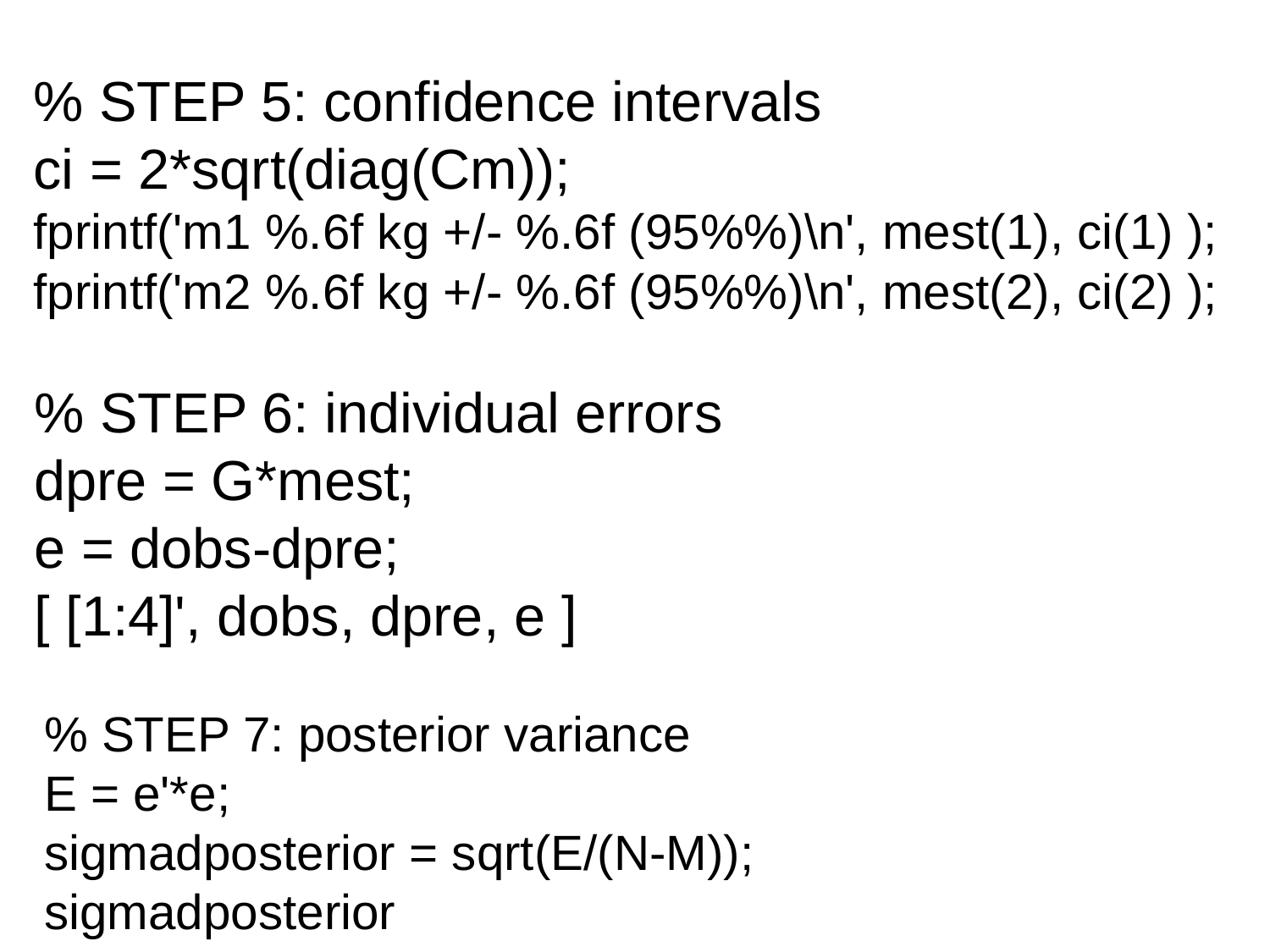

% STEP 5: confidence intervals
ci = 2*sqrt(diag(Cm));
fprintf('m1 %.6f kg +/- %.6f (95%%)\n', mest(1), ci(1) );
fprintf('m2 %.6f kg +/- %.6f (95%%)\n', mest(2), ci(2) );
% STEP 6: individual errors
dpre = G*mest;
e = dobs-dpre;
[ [1:4]', dobs, dpre, e ]
% STEP 7: posterior variance
E = e'*e;
sigmadposterior = sqrt(E/(N-M));
sigmadposterior